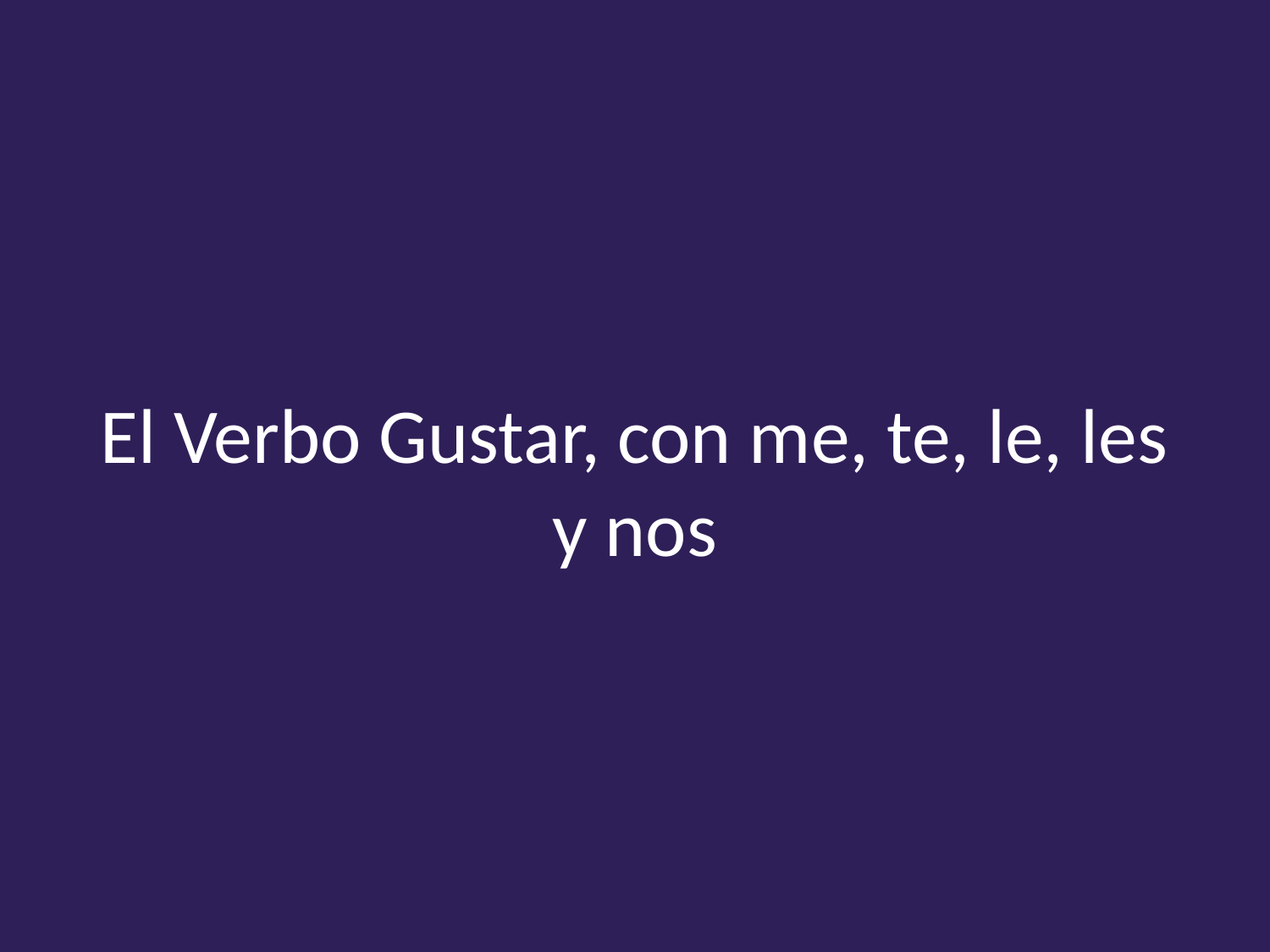

# El Verbo Gustar, con me, te, le, les y nos